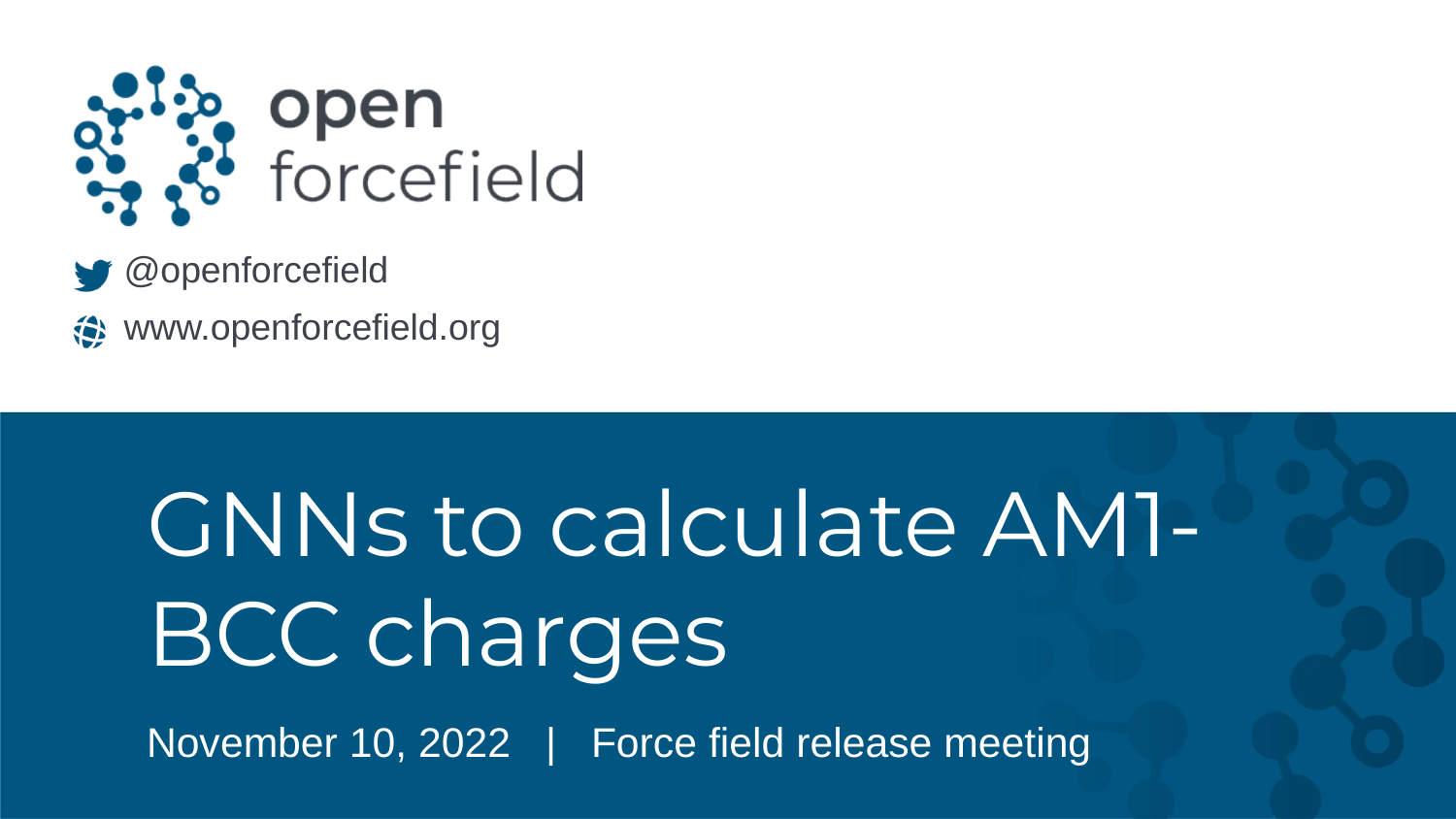

GNNs to calculate AM1-BCC charges
November 10, 2022   |   Force field release meeting